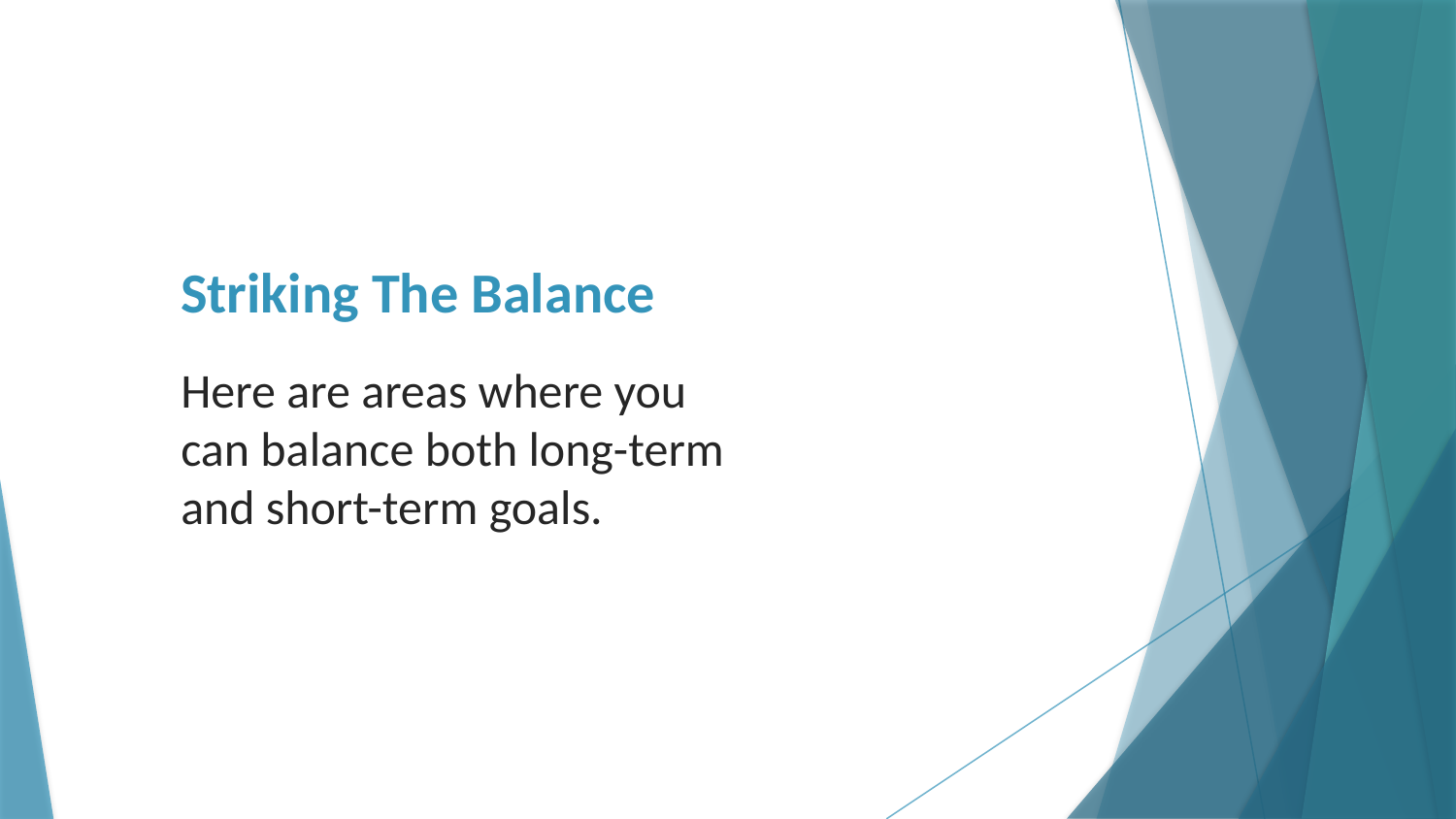

# Striking The Balance
Here are areas where you can balance both long-term and short-term goals.